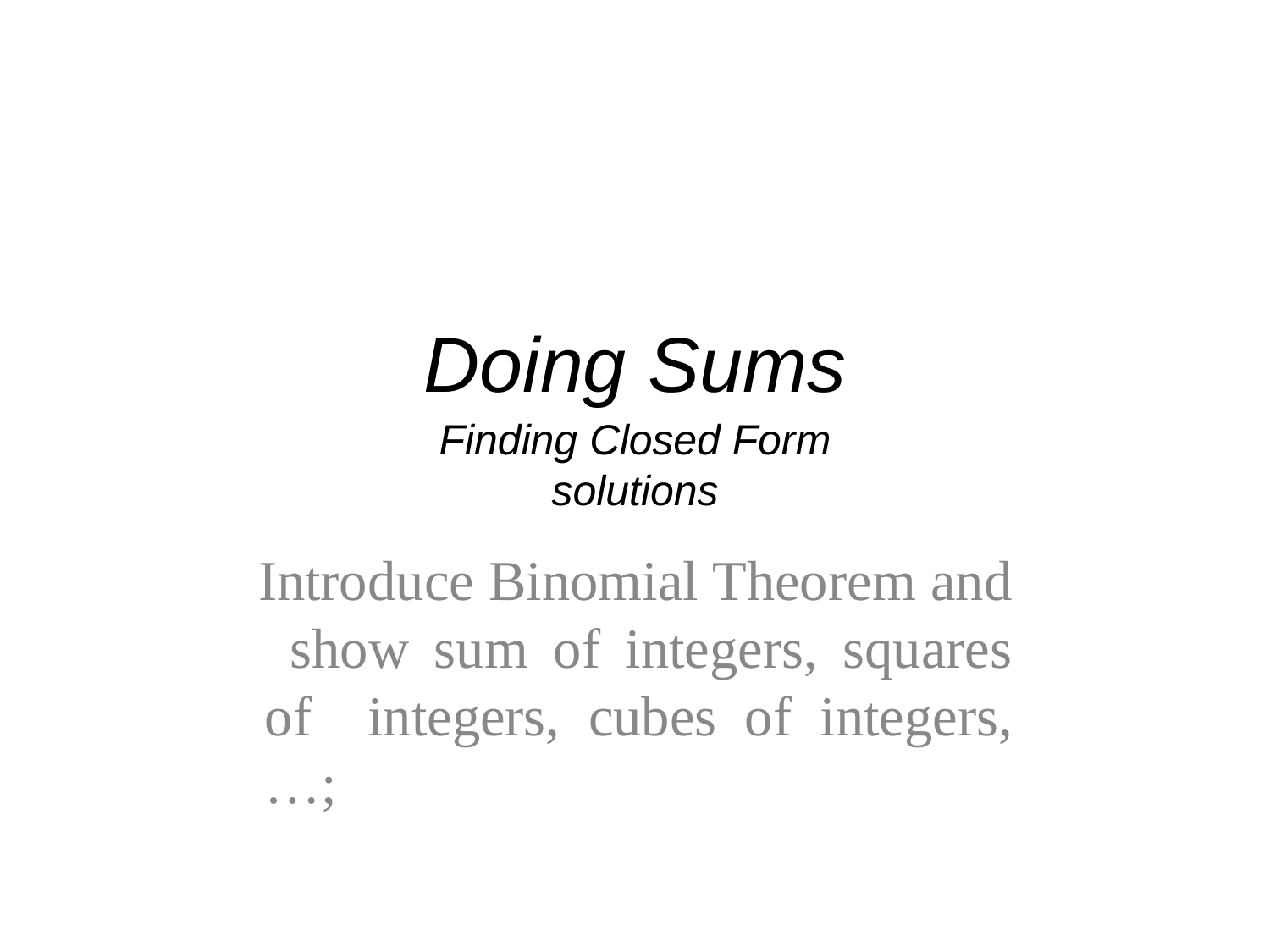

# Doing Sums
Finding Closed Form solutions
Introduce Binomial Theorem and  show sum of integers, squares of  integers, cubes of integers, …;